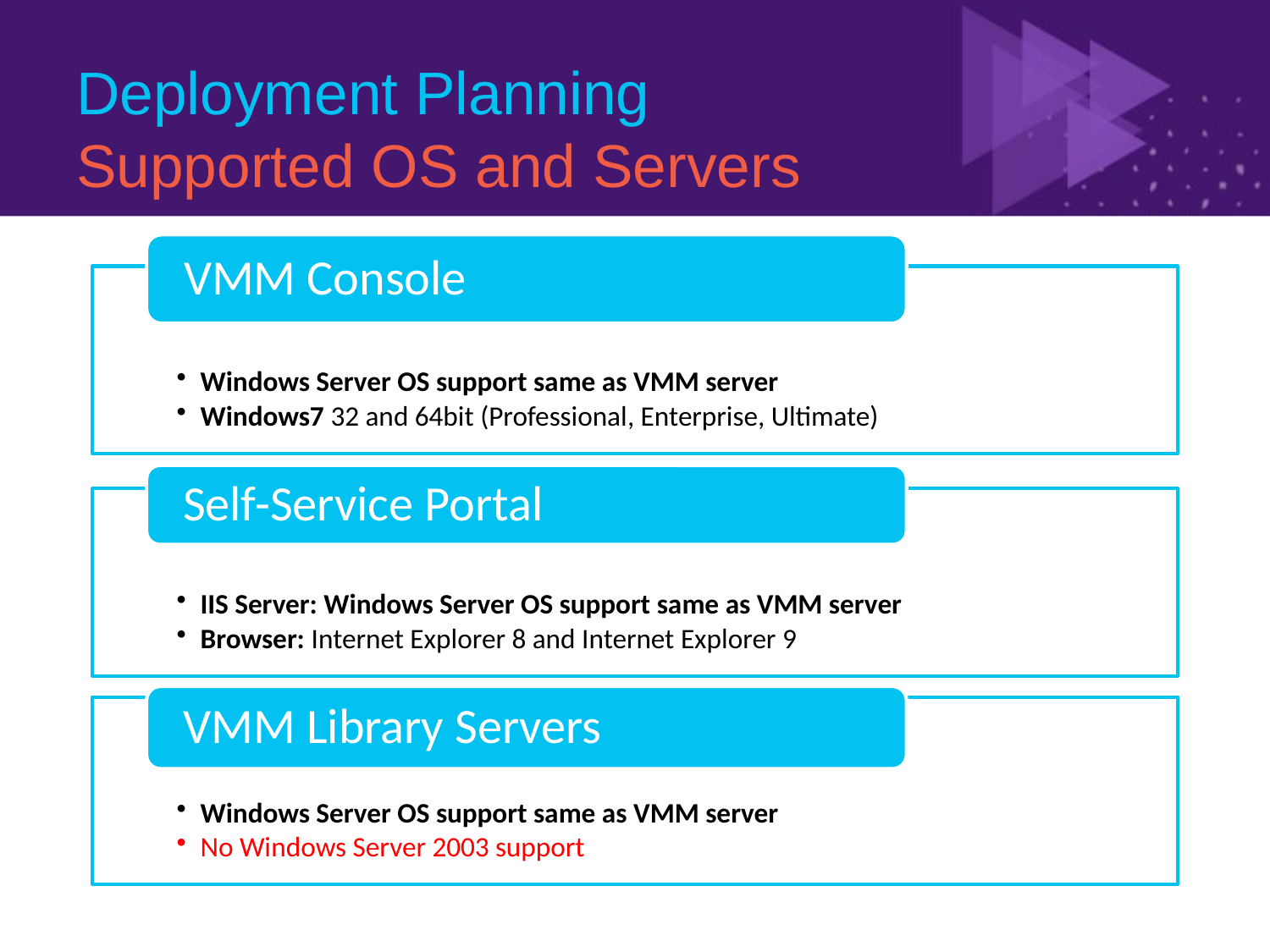

# Deployment Planning Supported OS and Servers
Windows Server OS support same as VMM server
Windows7 32 and 64bit (Professional, Enterprise, Ultimate)
VMM Console
IIS Server: Windows Server OS support same as VMM server
Browser: Internet Explorer 8 and Internet Explorer 9
Self-Service Portal
Windows Server OS support same as VMM server
No Windows Server 2003 support
VMM Library Servers